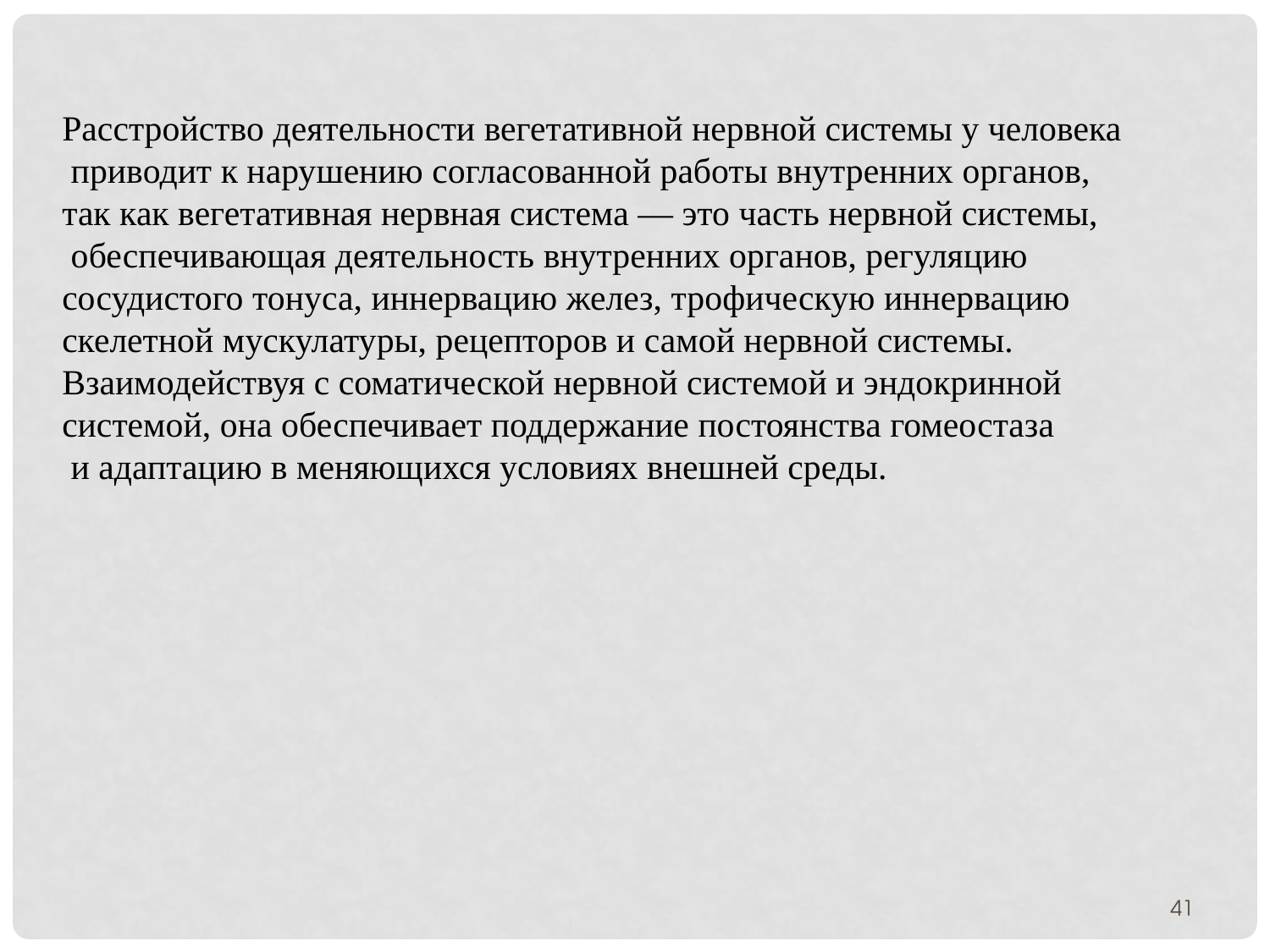

Расстройство деятельности вегетативной нервной системы у человека
 приводит к нарушению согласованной работы внутренних органов,
так как вегетативная нервная система — это часть нервной системы,
 обеспечивающая деятельность внутренних органов, регуляцию
сосудистого тонуса, иннервацию желез, трофическую иннервацию
скелетной мускулатуры, рецепторов и самой нервной системы.
Взаимодействуя с соматической нервной системой и эндокринной
системой, она обеспечивает поддержание постоянства гомеостаза
 и адаптацию в меняющихся условиях внешней среды.

41